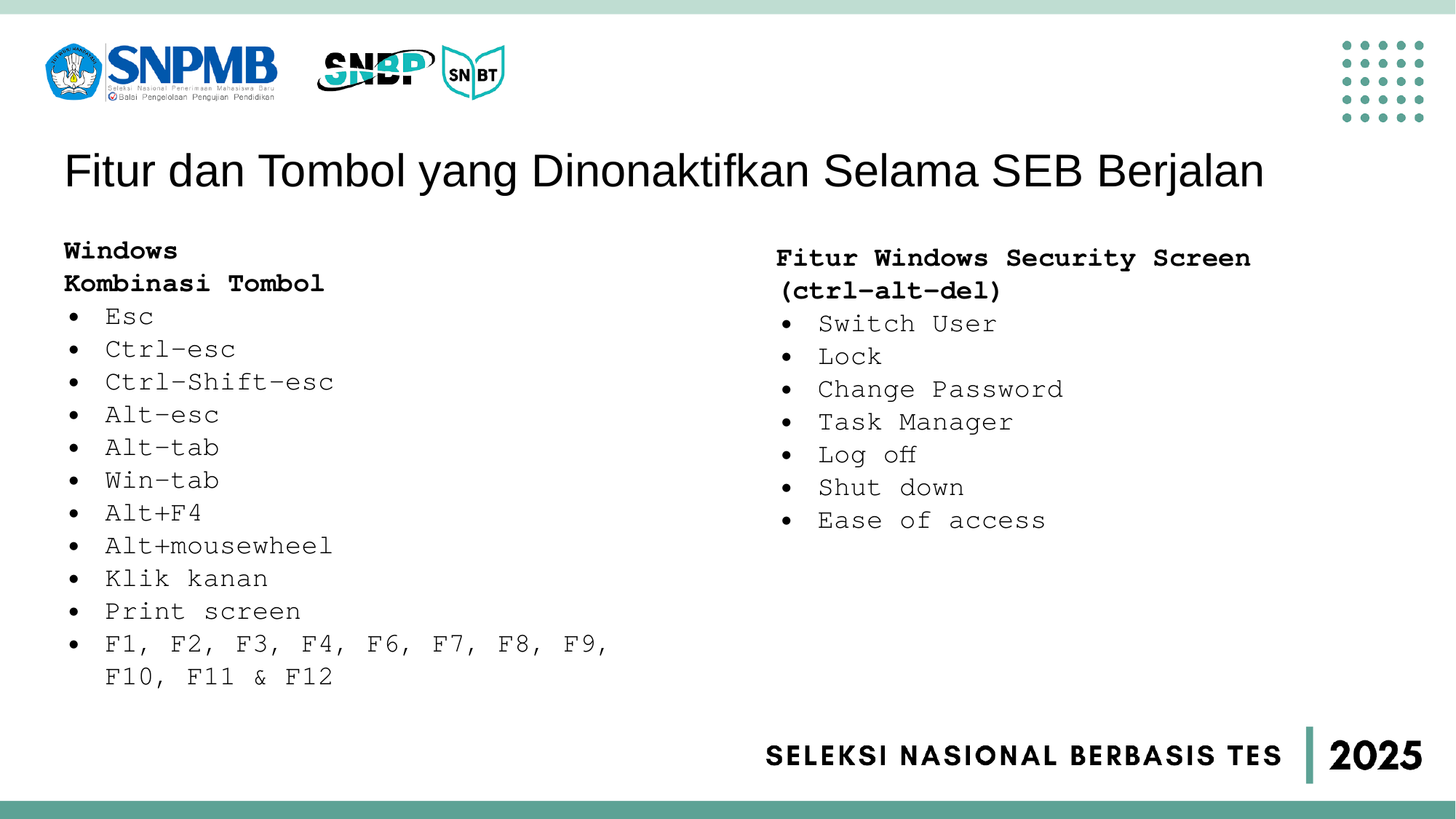

# Fitur dan Tombol yang Dinonaktifkan Selama SEB Berjalan
Windows
Kombinasi Tombol
Esc
Ctrl-esc
Ctrl-Shift-esc
Alt-esc
Alt-tab
Win-tab
Alt+F4
Alt+mousewheel
Klik kanan
Print screen
F1, F2, F3, F4, F6, F7, F8, F9, F10, F11 & F12
Fitur Windows Security Screen (ctrl-alt-del)
Switch User
Lock
Change Password
Task Manager
Log off
Shut down
Ease of access